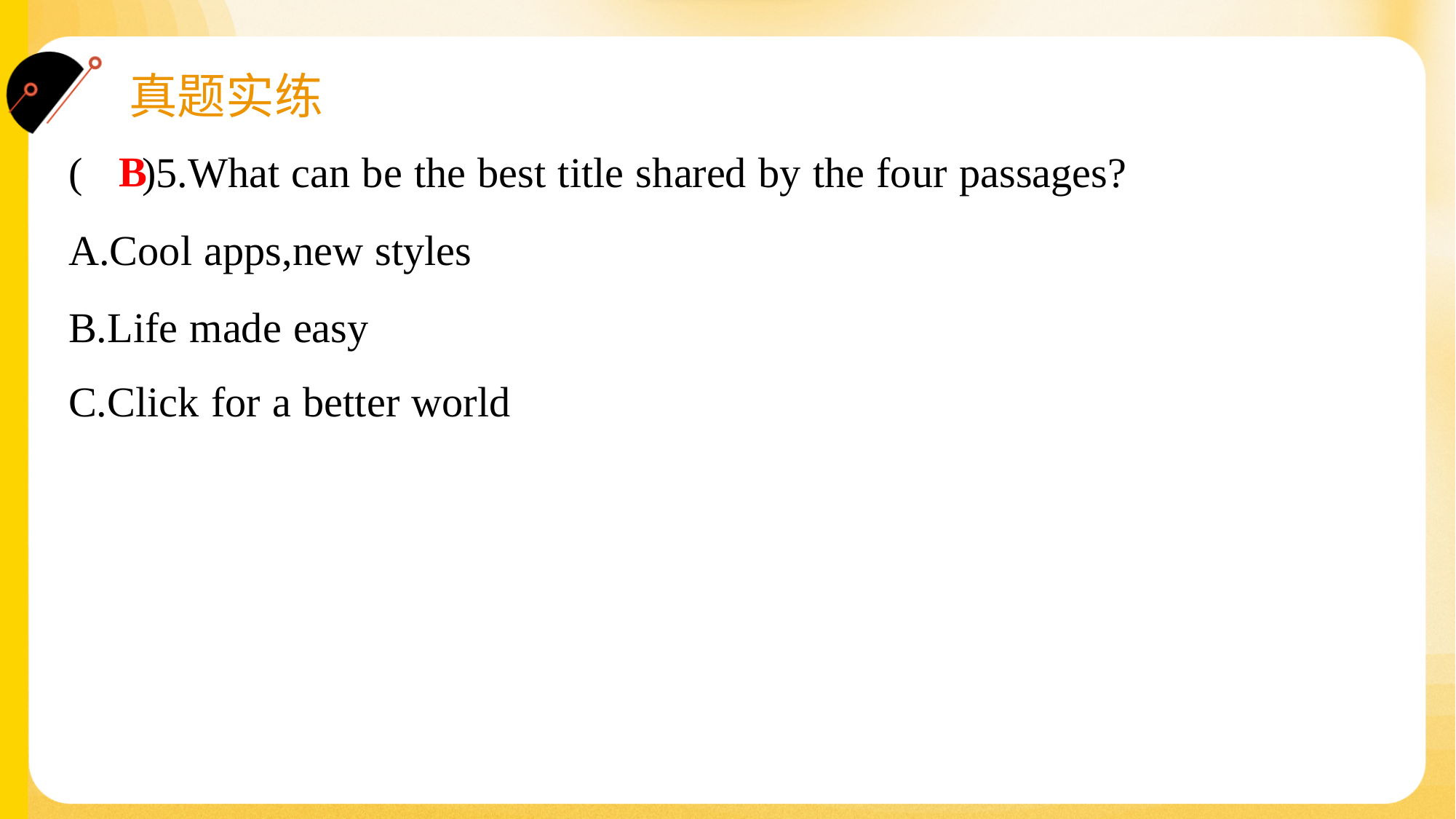

B
(     )5.What can be the best title shared by the four passages?
A.Cool apps,new styles
B.Life made easy
C.Click for a better world